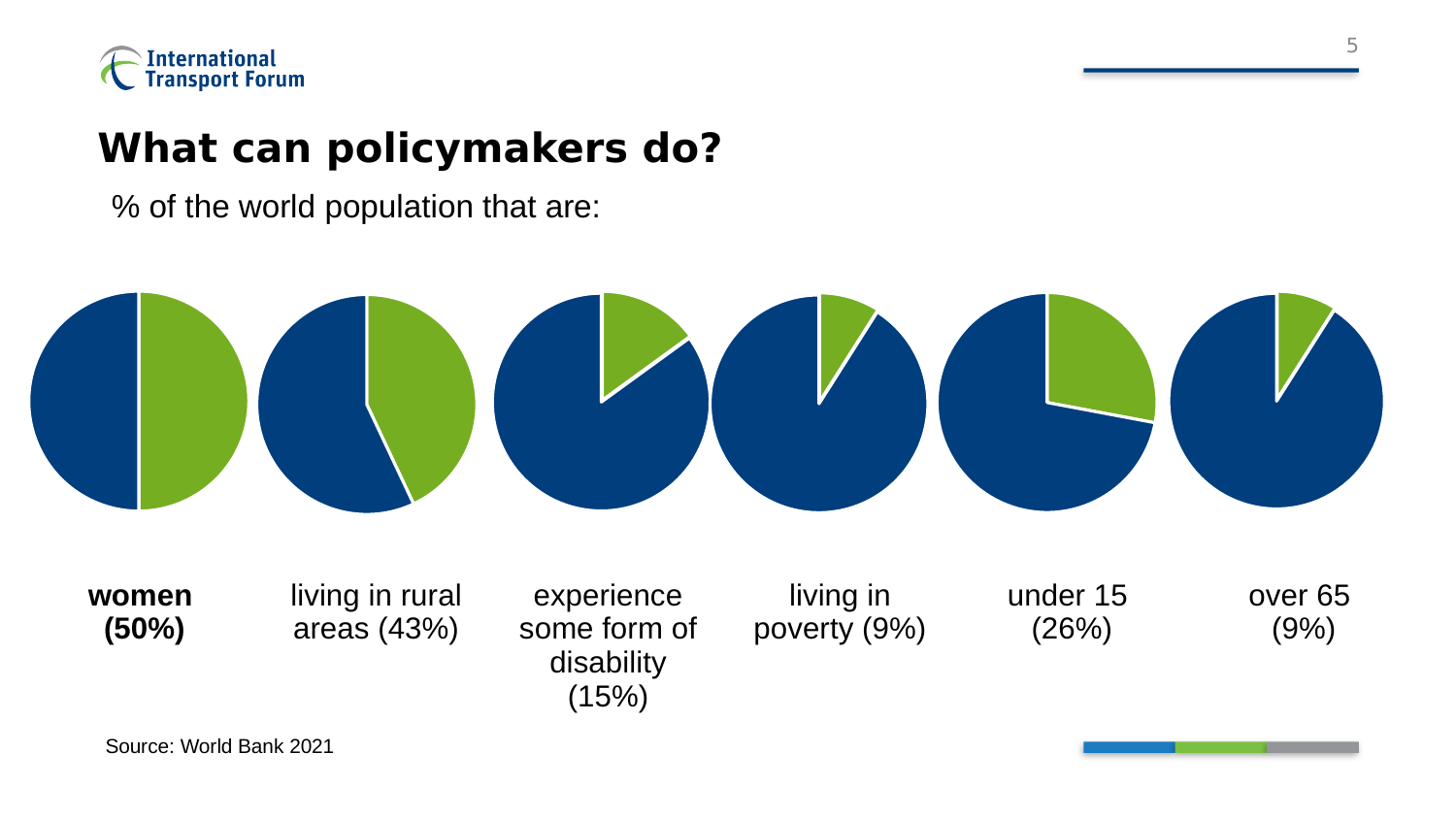

5
# What can policymakers do?
% of the world population that are:

### Chart

| Category |
|---|

### Chart

| Category | Sales |
|---|---|
| 1st Qtr | 5.0 |
| 2nd Qtr | 5.0 |

### Chart

| Category | Sales |
|---|---|
| 1st Qtr | 1.5 |
| 2nd Qtr | 8.5 |

### Chart

| Category | Sales |
|---|---|
| 1st Qtr | 9.0 |
| 2nd Qtr | 91.0 |

### Chart

| Category | Sales |
|---|---|
| 1st Qtr | 26.0 |
| 2nd Qtr | 67.0 |

### Chart

| Category | Sales |
|---|---|
| 1st Qtr | 9.0 |
| 2nd Qtr | 91.0 |

### Chart

| Category | Sales |
|---|---|
| 1st Qtr | 4.3 |
| 2nd Qtr | 5.7 |
| women (50%) | living in rural areas (43%) | experience some form of disability (15%) | living in poverty (9%) | under 15 (26%) | over 65 (9%) |
| --- | --- | --- | --- | --- | --- |
Source: World Bank 2021